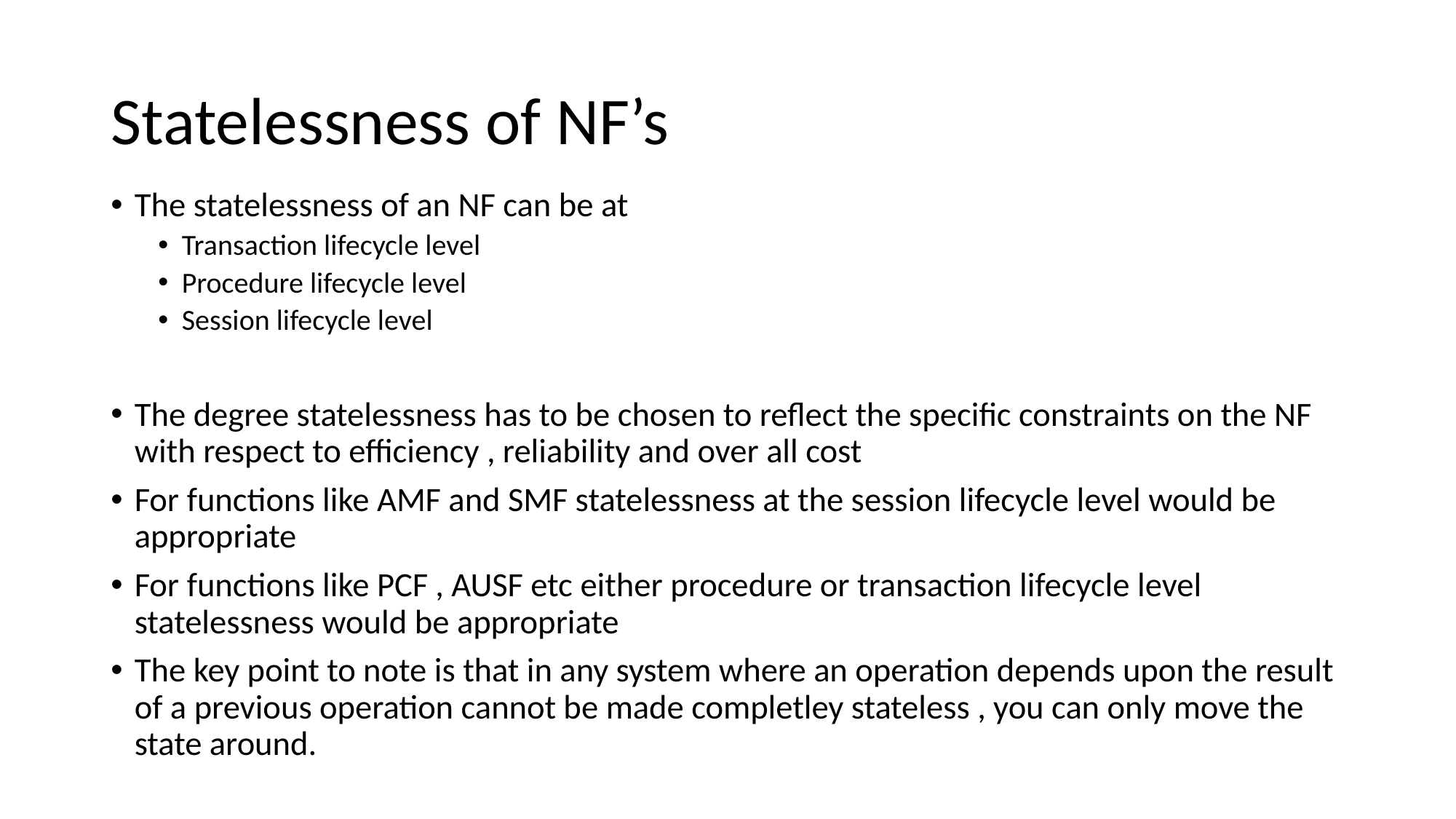

# Statelessness of NF’s
The statelessness of an NF can be at
Transaction lifecycle level
Procedure lifecycle level
Session lifecycle level

The degree statelessness has to be chosen to reflect the specific constraints on the NF with respect to efficiency , reliability and over all cost
For functions like AMF and SMF statelessness at the session lifecycle level would be appropriate
For functions like PCF , AUSF etc either procedure or transaction lifecycle level statelessness would be appropriate
The key point to note is that in any system where an operation depends upon the result of a previous operation cannot be made completley stateless , you can only move the state around.